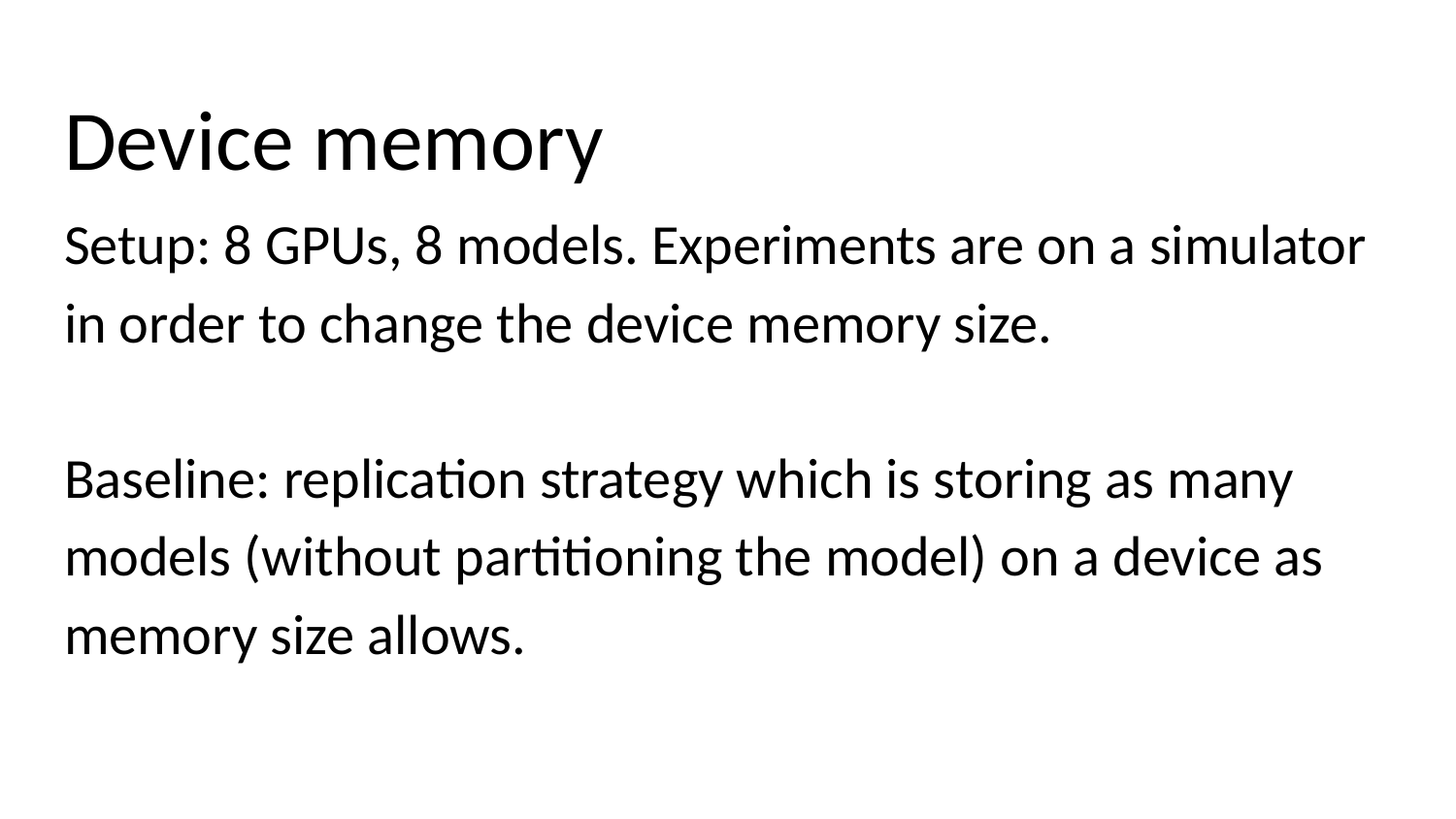

# Device memory
Setup: 8 GPUs, 8 models. Experiments are on a simulator in order to change the device memory size.

Baseline: replication strategy which is storing as many models (without partitioning the model) on a device as memory size allows.